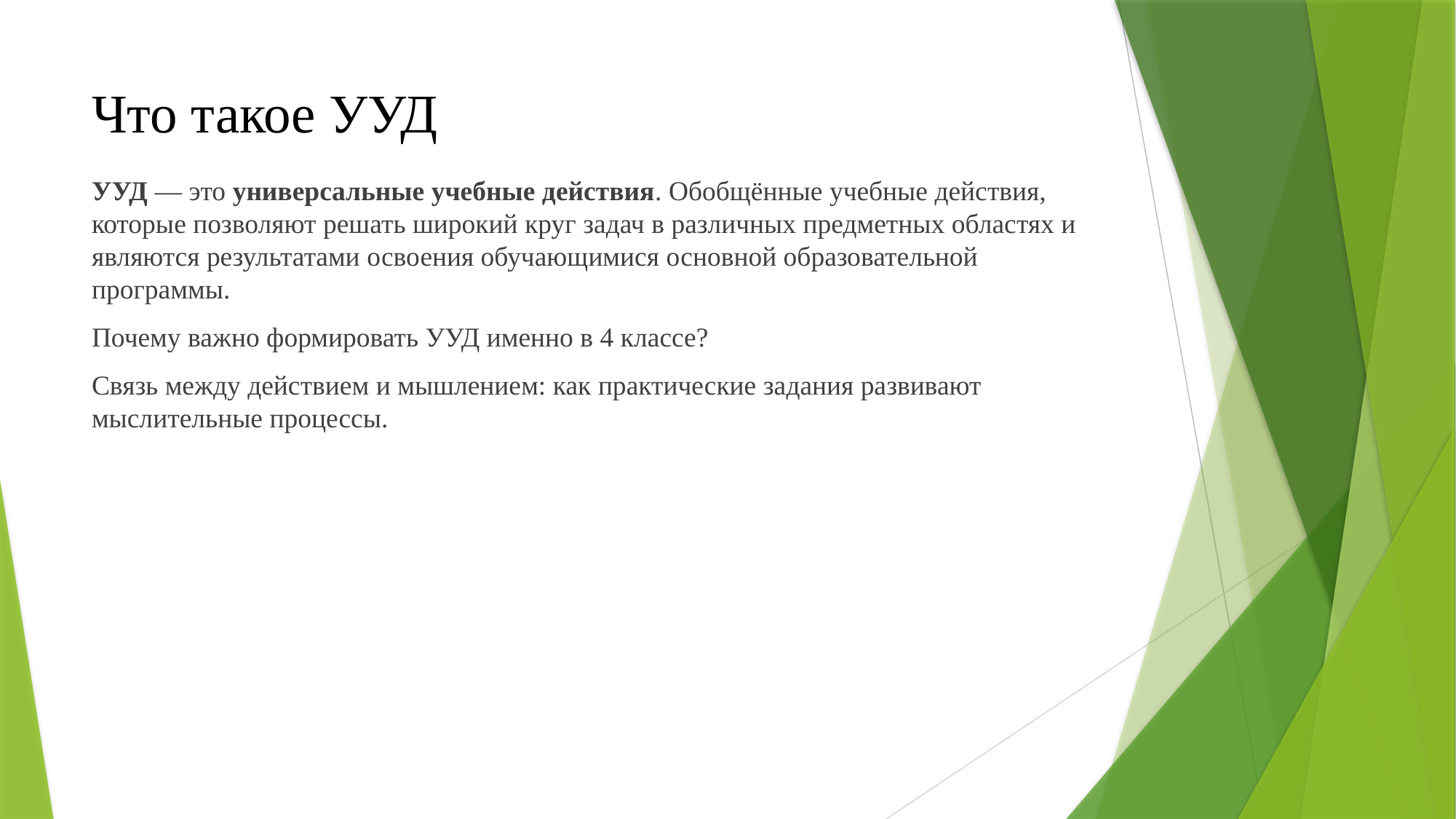

# Что такое УУД
УУД — это универсальные учебные действия. Обобщённые учебные действия, которые позволяют решать широкий круг задач в различных предметных областях и являются результатами освоения обучающимися основной образовательной программы.
Почему важно формировать УУД именно в 4 классе?
Связь между действием и мышлением: как практические задания развивают мыслительные процессы.